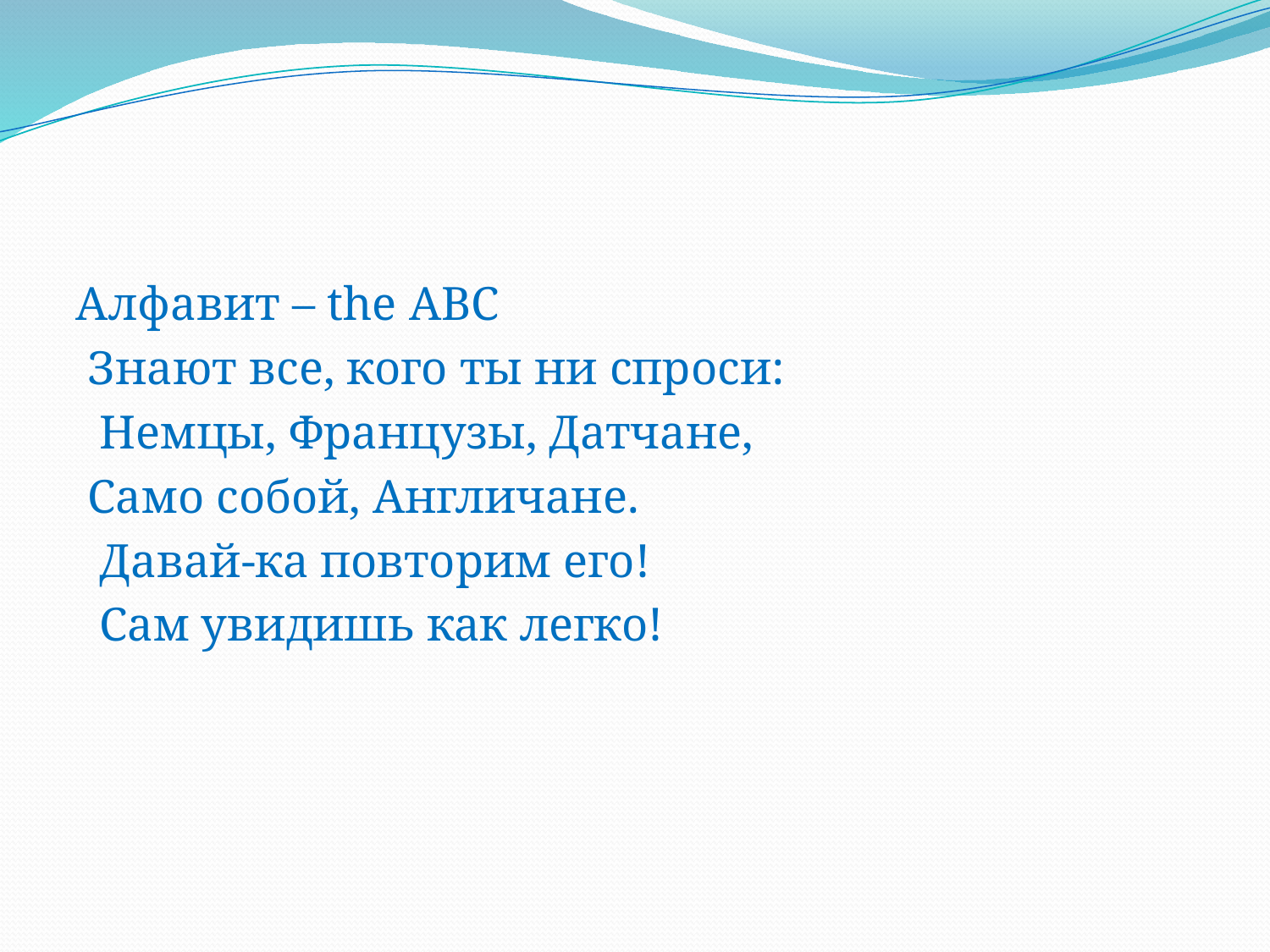

#
Алфавит – the ABC
 Знают все, кого ты ни спроси:
  Немцы, Французы, Датчане,
 Само собой, Англичане.
  Давай-ка повторим его!
  Сам увидишь как легко!